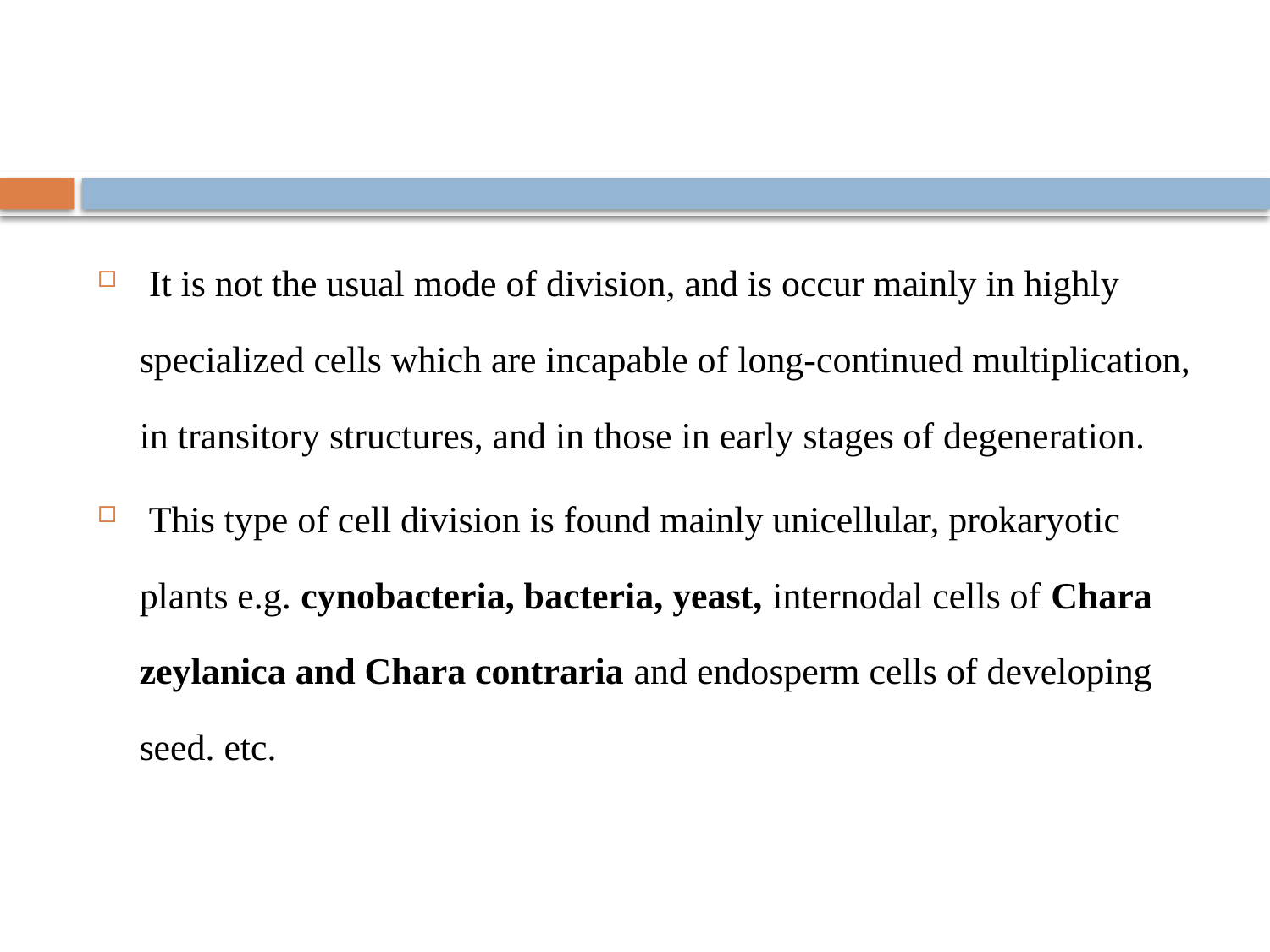

#
 It is not the usual mode of division, and is occur mainly in highly specialized cells which are incapable of long-continued multiplication, in transitory structures, and in those in early stages of degeneration.
 This type of cell division is found mainly unicellular, prokaryotic plants e.g. cynobacteria, bacteria, yeast, internodal cells of Chara zeylanica and Chara contraria and endosperm cells of developing seed. etc.